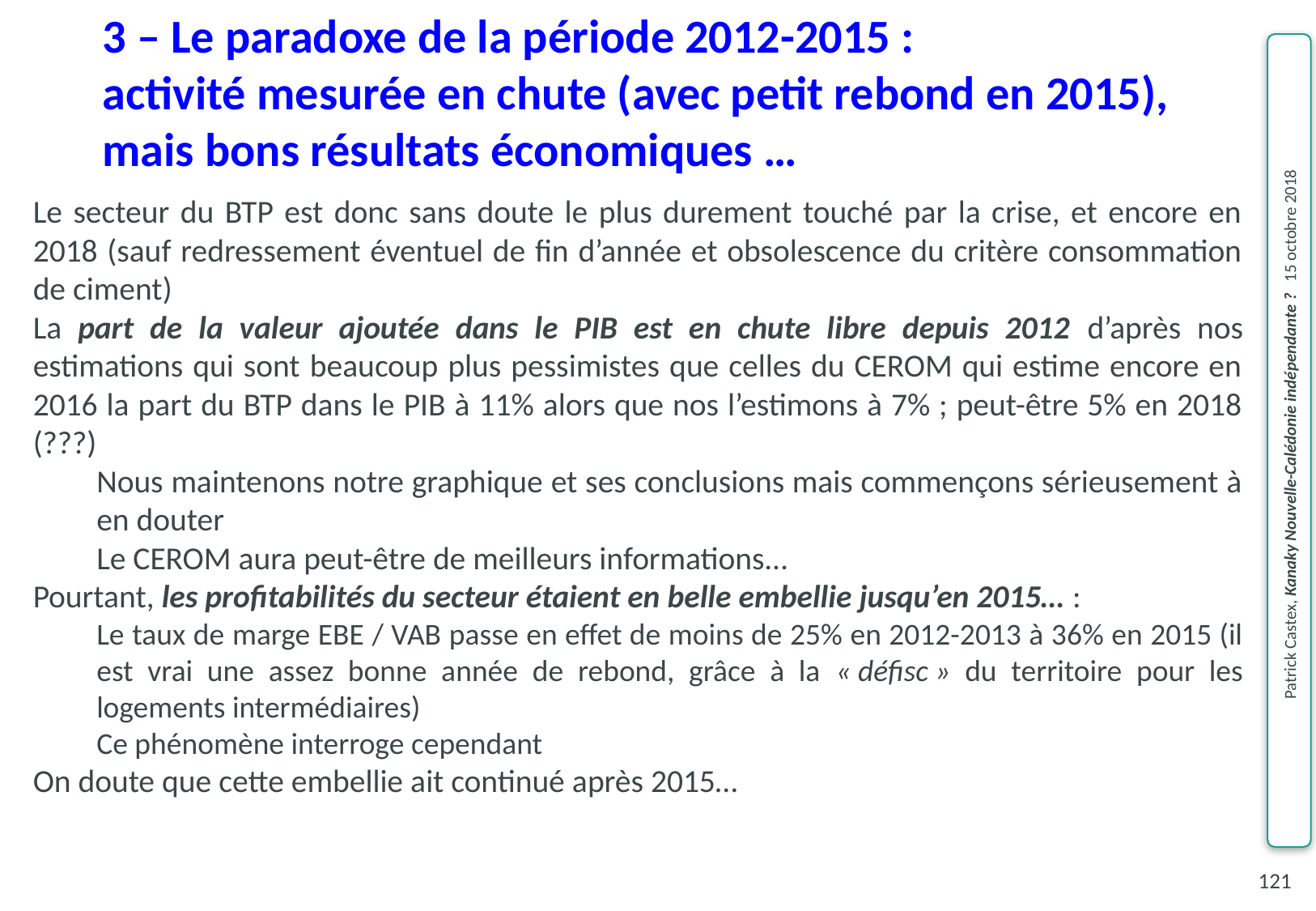

3 – Le paradoxe de la période 2012-2015 :
activité mesurée en chute (avec petit rebond en 2015),
mais bons résultats économiques …
Le secteur du BTP est donc sans doute le plus durement touché par la crise, et encore en 2018 (sauf redressement éventuel de fin d’année et obsolescence du critère consommation de ciment)
La part de la valeur ajoutée dans le PIB est en chute libre depuis 2012 d’après nos estimations qui sont beaucoup plus pessimistes que celles du CEROM qui estime encore en 2016 la part du BTP dans le PIB à 11% alors que nos l’estimons à 7% ; peut-être 5% en 2018 (???)
Nous maintenons notre graphique et ses conclusions mais commençons sérieusement à en douter
Le CEROM aura peut-être de meilleurs informations…
Pourtant, les profitabilités du secteur étaient en belle embellie jusqu’en 2015… :
Le taux de marge EBE / VAB passe en effet de moins de 25% en 2012-2013 à 36% en 2015 (il est vrai une assez bonne année de rebond, grâce à la « défisc » du territoire pour les logements intermédiaires)
Ce phénomène interroge cependant
On doute que cette embellie ait continué après 2015…